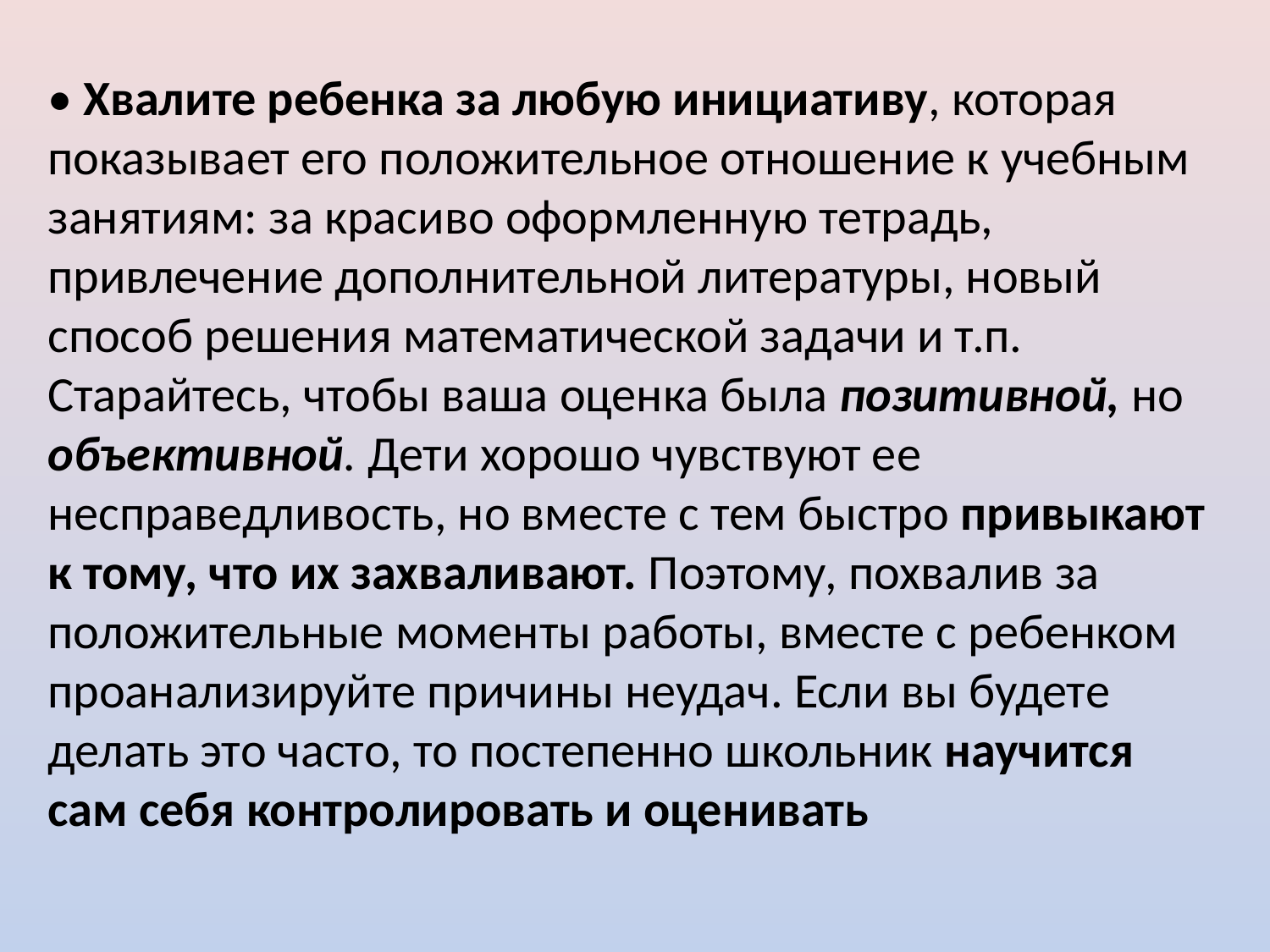

• Хвалите ребенка за любую инициативу, которая показывает его положительное отношение к учебным занятиям: за красиво оформленную тетрадь, привлечение дополнительной литературы, новый способ решения математической задачи и т.п. Старайтесь, чтобы ваша оценка была позитивной, но объективной. Дети хорошо чувствуют ее несправедливость, но вместе с тем быстро привыкают к тому, что их захваливают. Поэтому, похвалив за положительные моменты работы, вместе с ребенком проанализируйте причины неудач. Если вы будете делать это часто, то постепенно школьник научится сам себя контролировать и оценивать